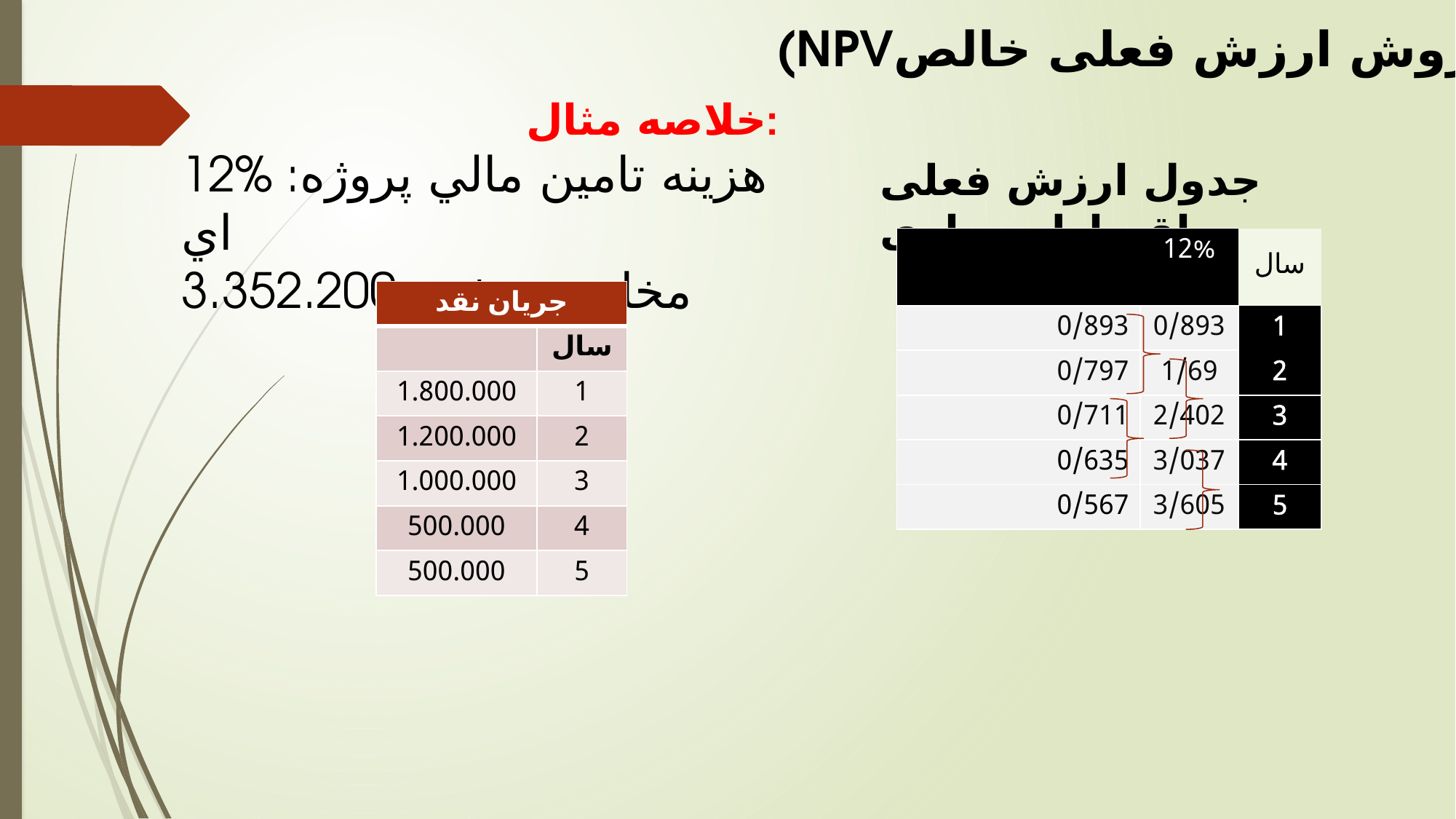

(NPVروش ارزش فعلی خالص (
 خلاصه مثال:
12% :هزينه تامين مالي پروژه اي
3.352.200 : مخارج پروژه
جدول ارزش فعلی اقساط مساوی
|  | 12% | سال |
| --- | --- | --- |
| 0/893 | 0/893 | 1 |
| 0/797 | 1/69 | 2 |
| 0/711 | 2/402 | 3 |
| 0/635 | 3/037 | 4 |
| 0/567 | 3/605 | 5 |
| جریان نقد |  |
| --- | --- |
|  | سال |
| 1.800.000 | 1 |
| 1.200.000 | 2 |
| 1.000.000 | 3 |
| 500.000 | 4 |
| 500.000 | 5 |